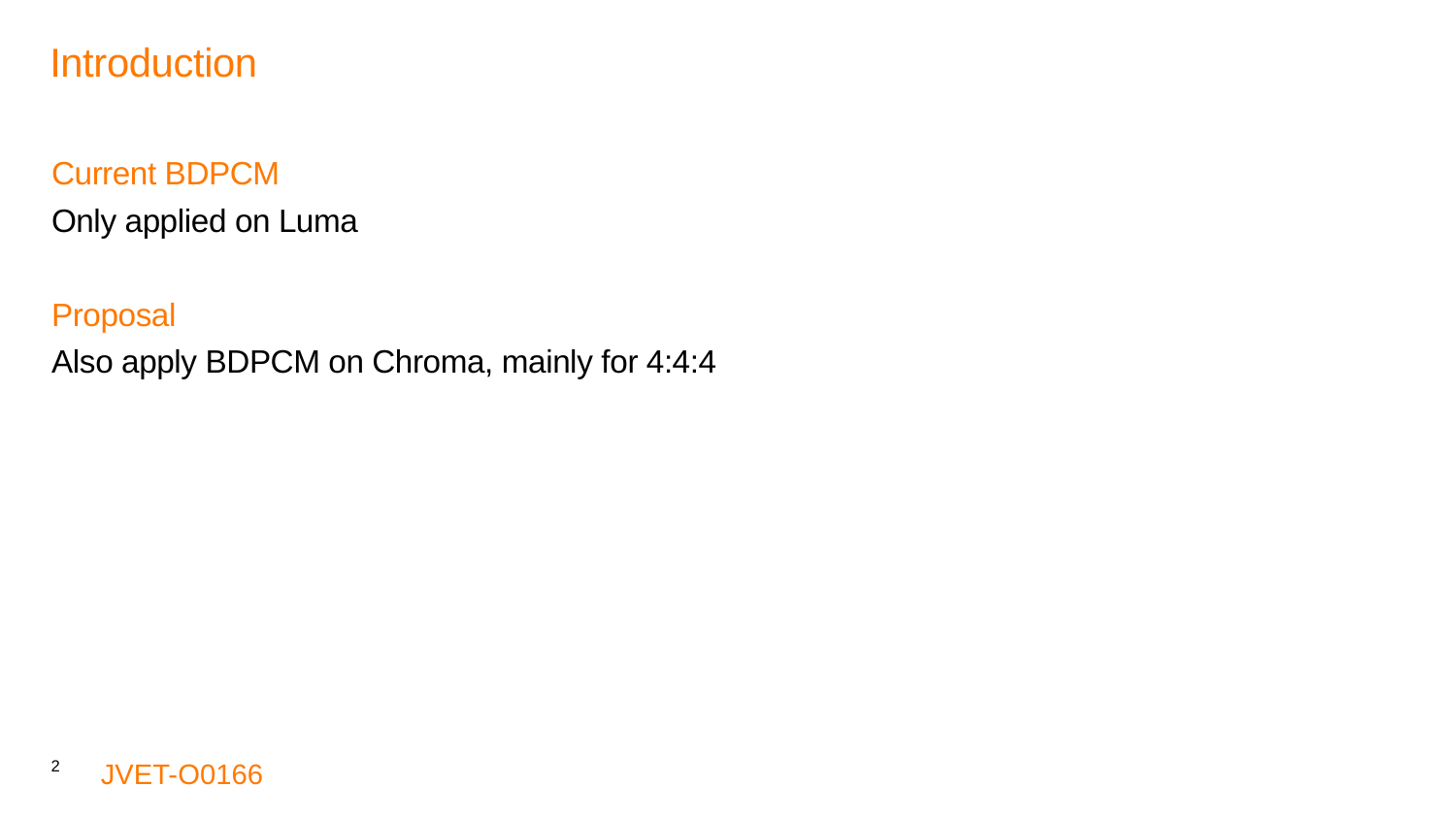

# Introduction
Current BDPCM
Only applied on Luma

Proposal
Also apply BDPCM on Chroma, mainly for 4:4:4